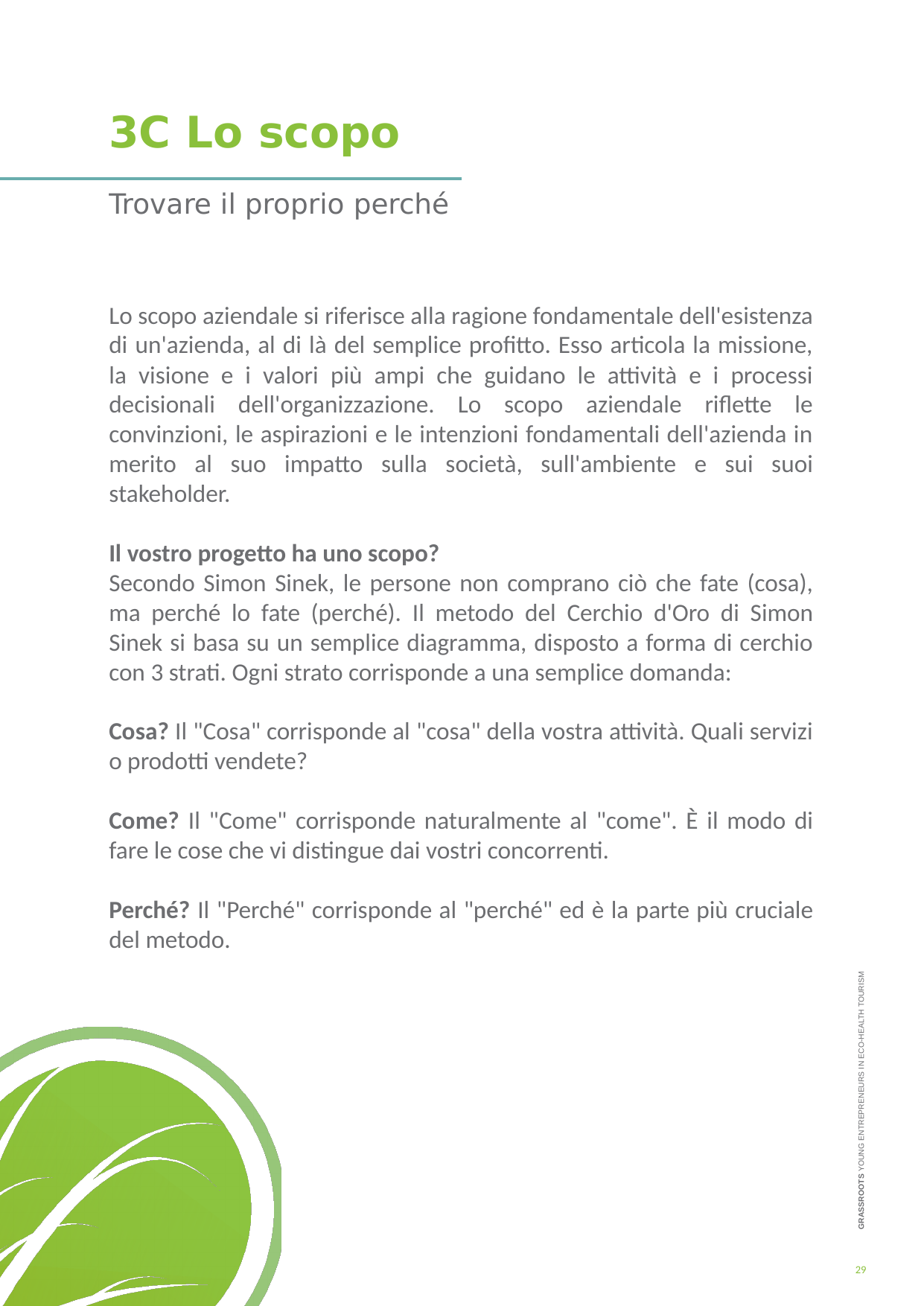

3C Lo scopo
Trovare il proprio perché
Lo scopo aziendale si riferisce alla ragione fondamentale dell'esistenza di un'azienda, al di là del semplice profitto. Esso articola la missione, la visione e i valori più ampi che guidano le attività e i processi decisionali dell'organizzazione. Lo scopo aziendale riflette le convinzioni, le aspirazioni e le intenzioni fondamentali dell'azienda in merito al suo impatto sulla società, sull'ambiente e sui suoi stakeholder.
Il vostro progetto ha uno scopo?
Secondo Simon Sinek, le persone non comprano ciò che fate (cosa), ma perché lo fate (perché). Il metodo del Cerchio d'Oro di Simon Sinek si basa su un semplice diagramma, disposto a forma di cerchio con 3 strati. Ogni strato corrisponde a una semplice domanda:

Cosa? Il "Cosa" corrisponde al "cosa" della vostra attività. Quali servizi o prodotti vendete?

Come? Il "Come" corrisponde naturalmente al "come". È il modo di fare le cose che vi distingue dai vostri concorrenti.

Perché? Il "Perché" corrisponde al "perché" ed è la parte più cruciale del metodo.

29